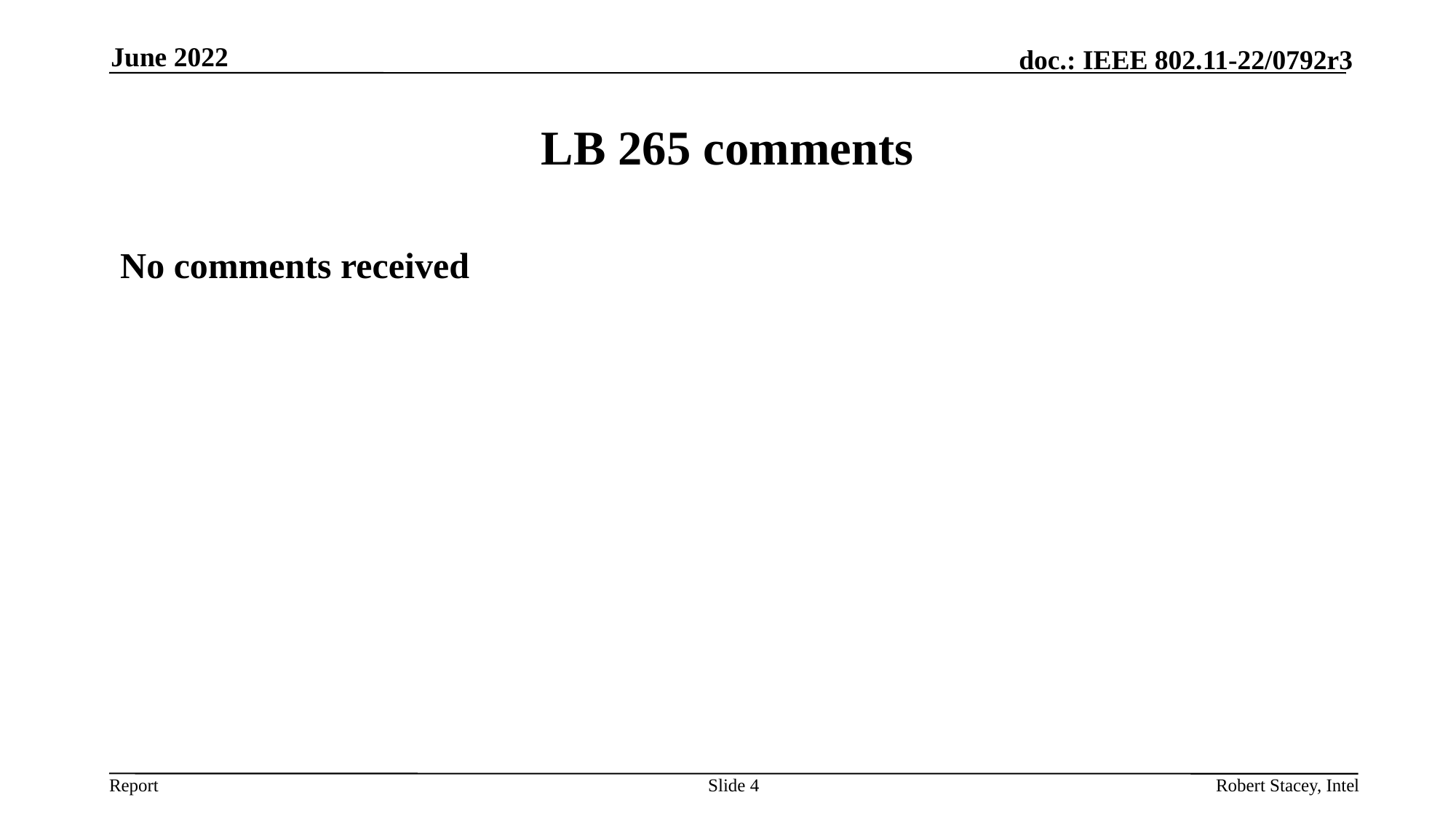

June 2022
# LB 265 comments
No comments received

Slide 4
Robert Stacey, Intel